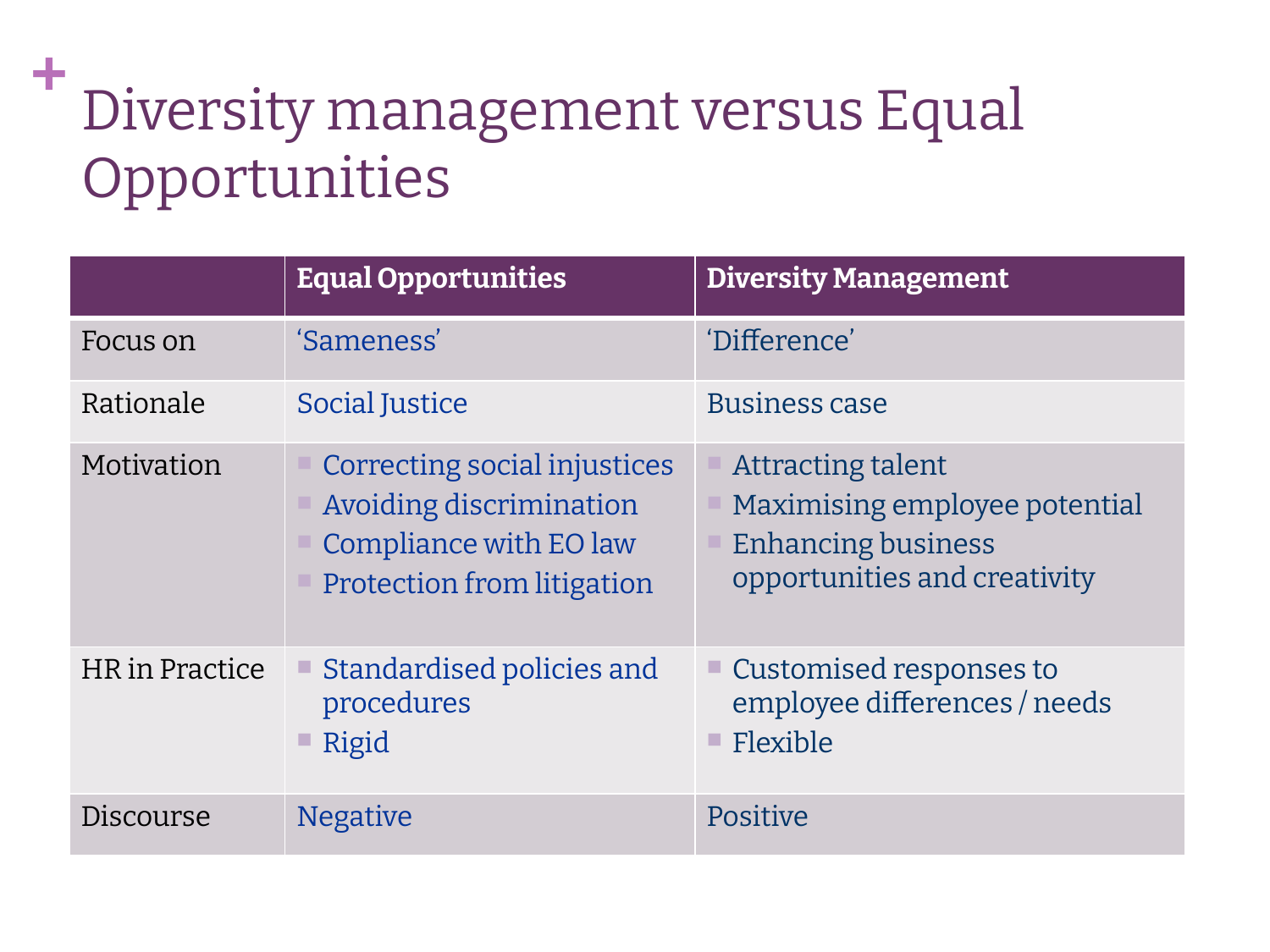

# Diversity management versus Equal Opportunities
|  | Equal Opportunities | Diversity Management |
| --- | --- | --- |
| Focus on | ‘Sameness’ | ‘Difference’ |
| Rationale | Social Justice | Business case |
| Motivation | Correcting social injustices Avoiding discrimination Compliance with EO law Protection from litigation | Attracting talent Maximising employee potential Enhancing business opportunities and creativity |
| HR in Practice | Standardised policies and procedures Rigid | Customised responses to employee differences / needs Flexible |
| Discourse | Negative | Positive |